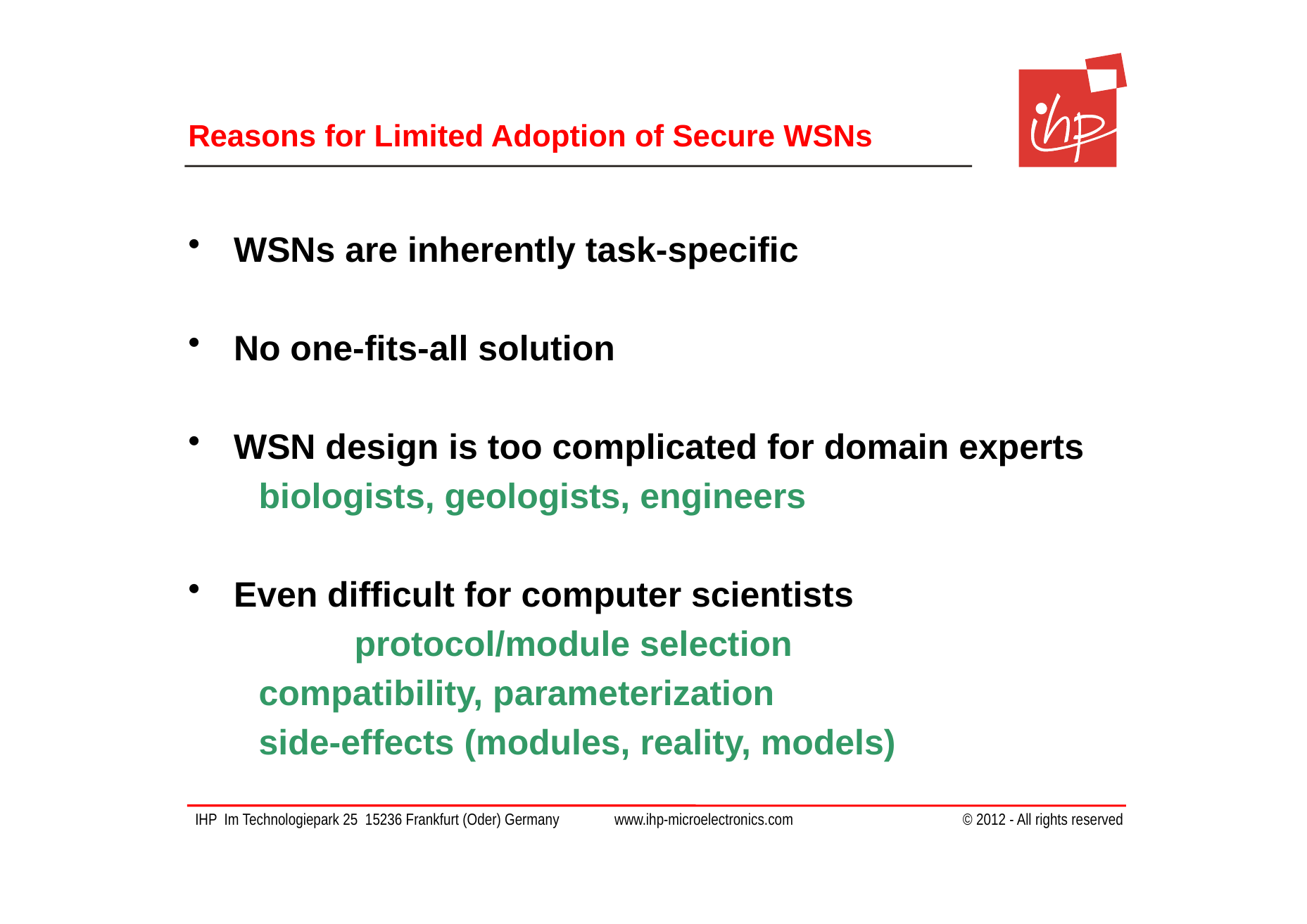

# Reasons for Limited Adoption of Secure WSNs
WSNs are inherently task-specific

No one-fits-all solution

WSN design is too complicated for domain experts
 biologists, geologists, engineers

Even difficult for computer scientists
	protocol/module selection
 compatibility, parameterization
 side-effects (modules, reality, models)